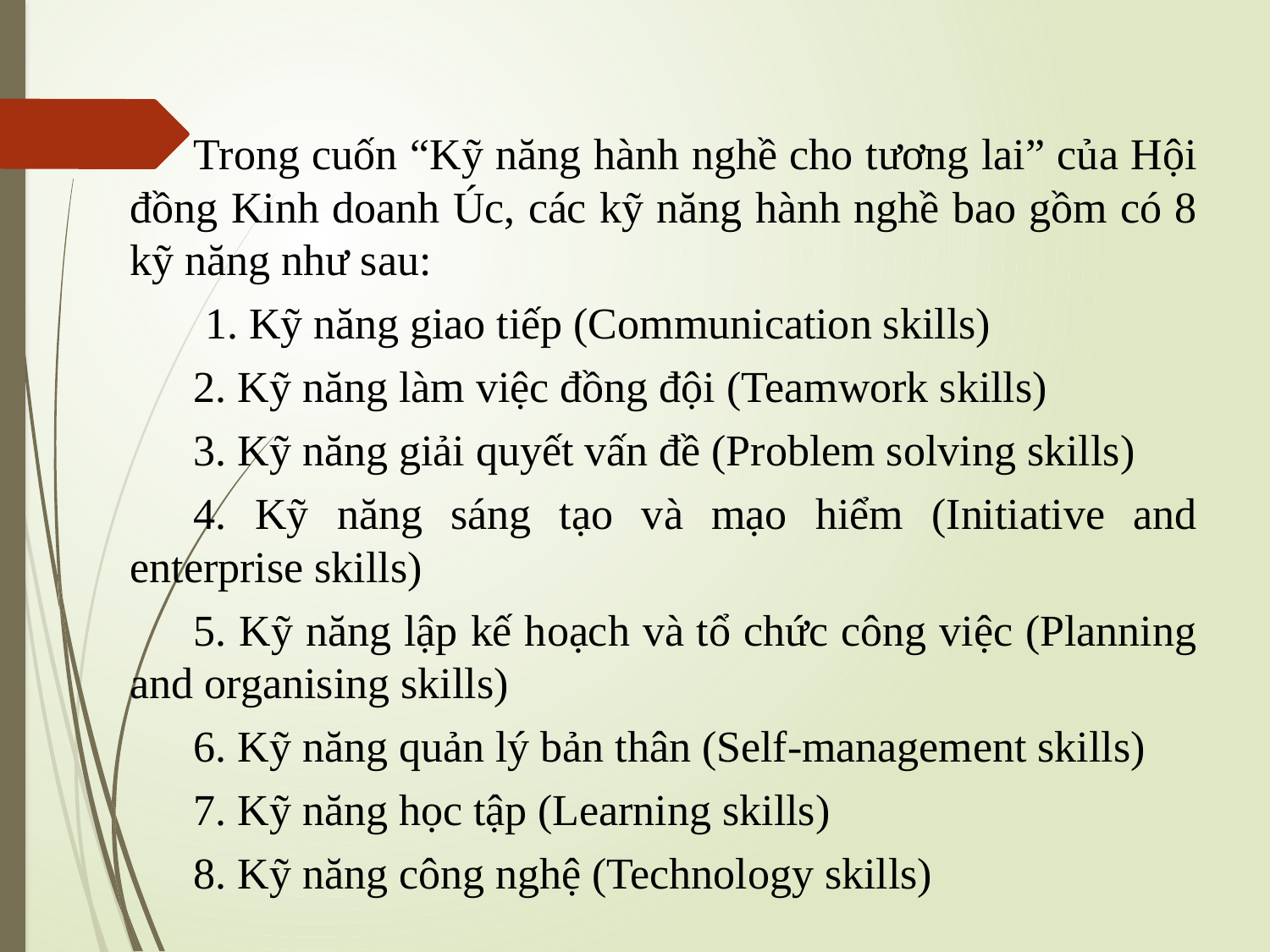

Trong cuốn “Kỹ năng hành nghề cho tương lai” của Hội đồng Kinh doanh Úc, các kỹ năng hành nghề bao gồm có 8 kỹ năng như sau:
 1. Kỹ năng giao tiếp (Communication skills)
2. Kỹ năng làm việc đồng đội (Teamwork skills)
3. Kỹ năng giải quyết vấn đề (Problem solving skills)
4. Kỹ năng sáng tạo và mạo hiểm (Initiative and enterprise skills)
5. Kỹ năng lập kế hoạch và tổ chức công việc (Planning and organising skills)
6. Kỹ năng quản lý bản thân (Self-management skills)
7. Kỹ năng học tập (Learning skills)
8. Kỹ năng công nghệ (Technology skills)